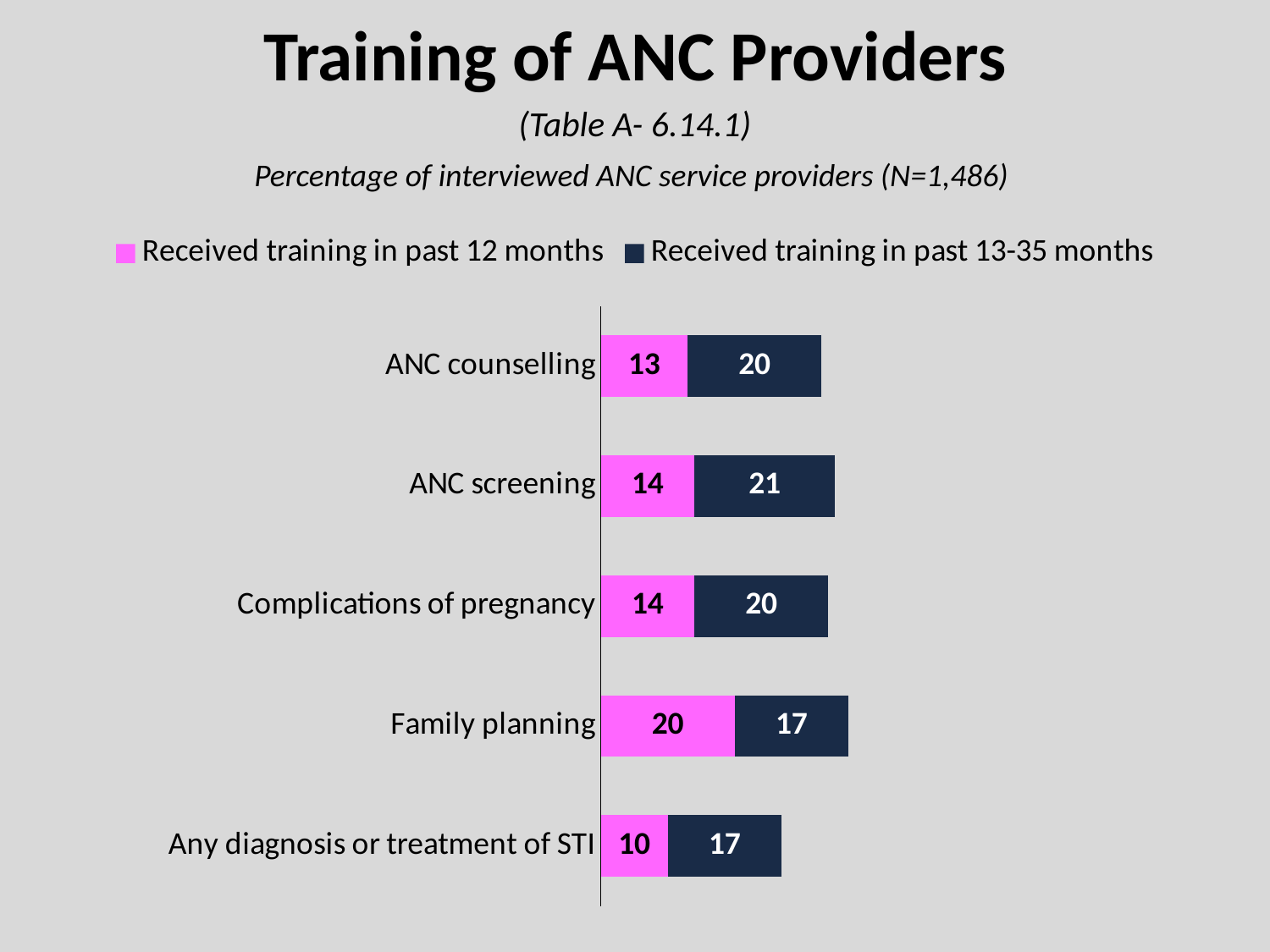

# Training of ANC Providers
(Table A- 6.14.1)
Percentage of interviewed ANC service providers (N=1,486)

### Chart

| Category | Received training in past 12 months | Received training in past 13-35 months |
|---|---|---|
| Any diagnosis or treatment of STI | 10.0 | 17.0 |
| Family planning | 20.0 | 17.0 |
| Complications of pregnancy | 14.0 | 20.0 |
| ANC screening | 14.0 | 21.0 |
| ANC counselling | 13.0 | 20.0 |